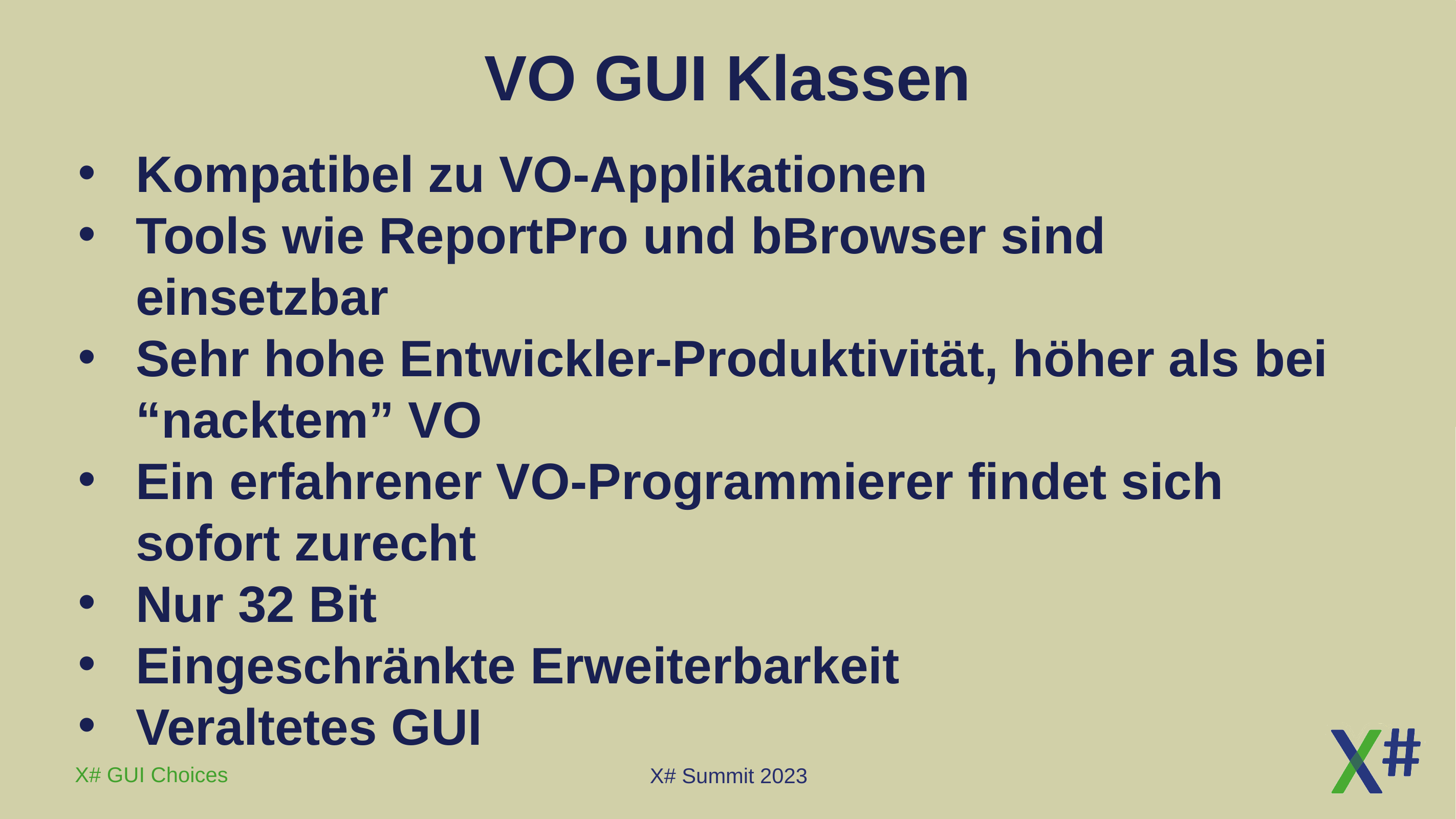

# VO GUI Klassen
Kompatibel zu VO-Applikationen
Tools wie ReportPro und bBrowser sind einsetzbar
Sehr hohe Entwickler-Produktivität, höher als bei “nacktem” VO
Ein erfahrener VO-Programmierer findet sich sofort zurecht
Nur 32 Bit
Eingeschränkte Erweiterbarkeit
Veraltetes GUI